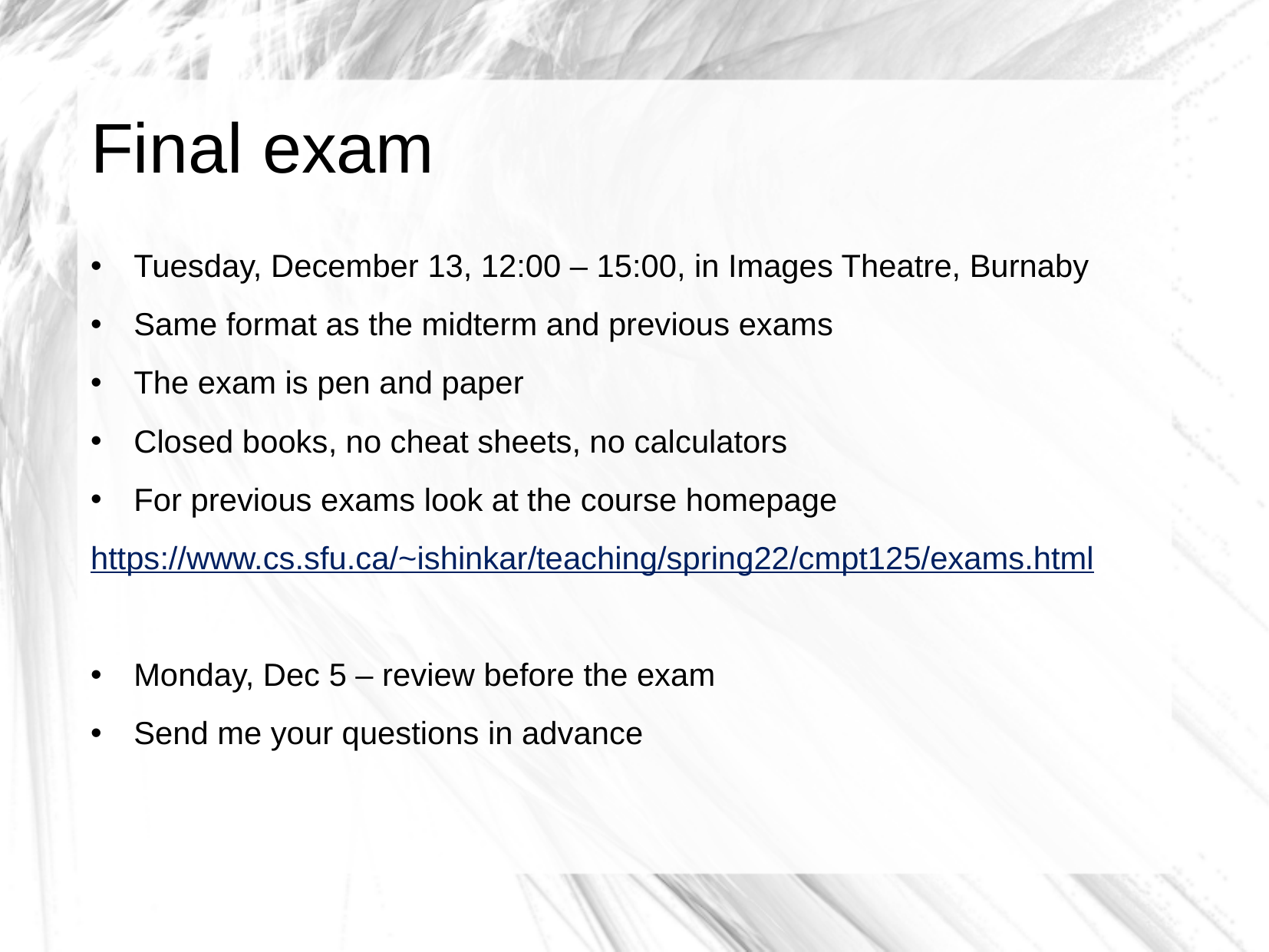

Final exam
Tuesday, December 13, 12:00 – 15:00, in Images Theatre, Burnaby
Same format as the midterm and previous exams
The exam is pen and paper
Closed books, no cheat sheets, no calculators
For previous exams look at the course homepage
https://www.cs.sfu.ca/~ishinkar/teaching/spring22/cmpt125/exams.html

Monday, Dec 5 – review before the exam
Send me your questions in advance